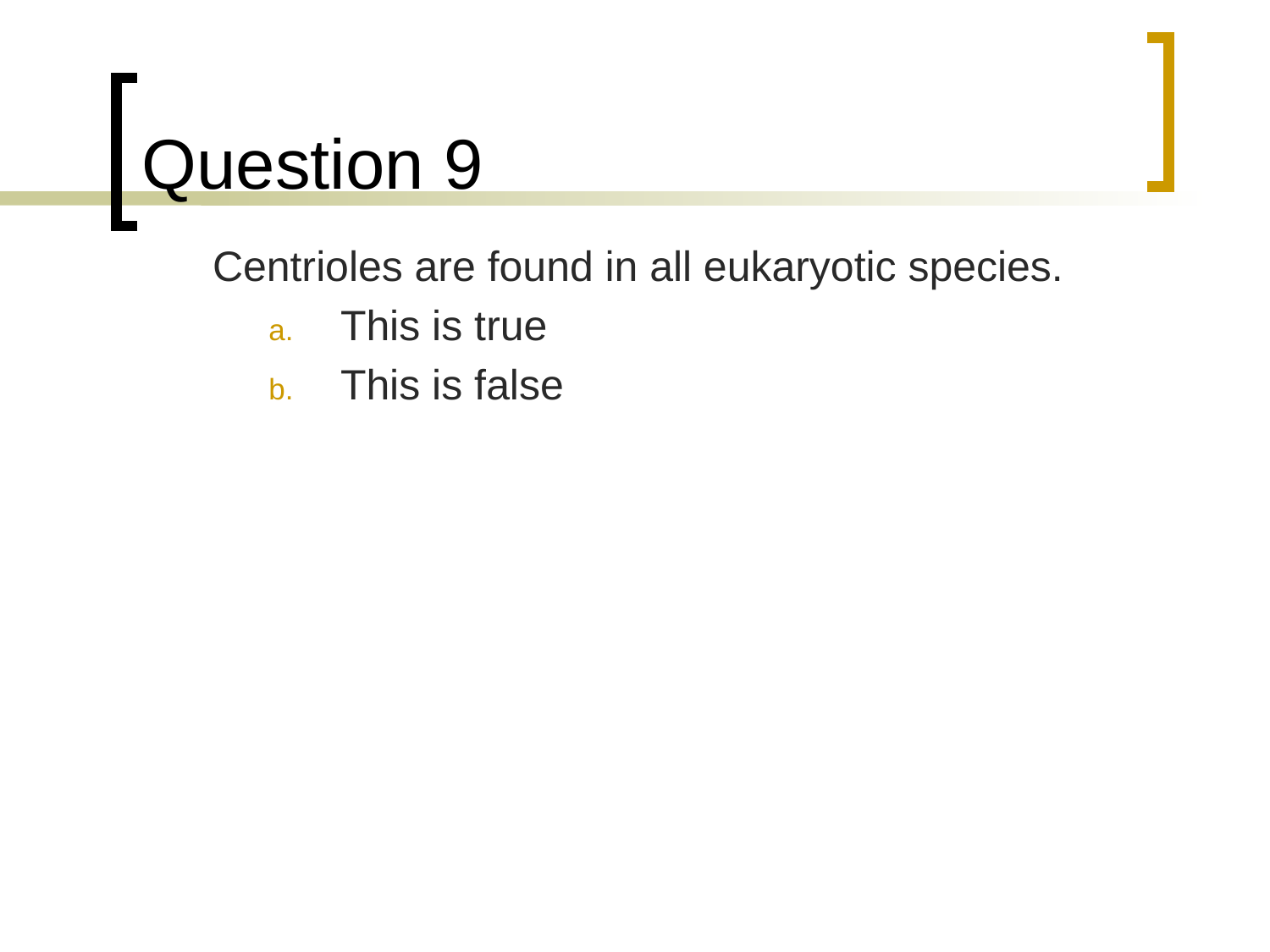

# Question 9
	Centrioles are found in all eukaryotic species.
This is true
This is false